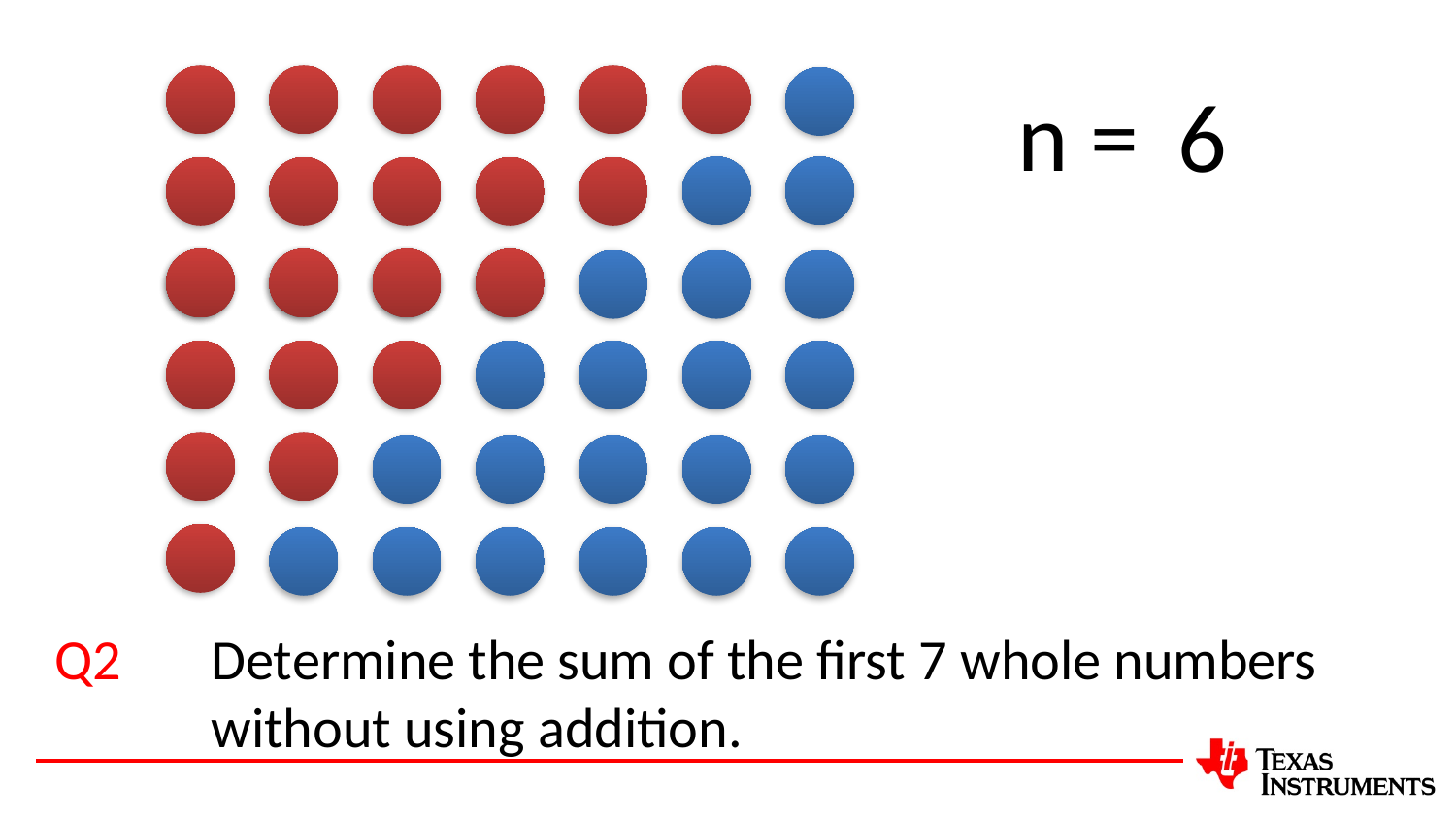

n =
6

Q2 	Determine the sum of the first 7 whole numbers without using addition.